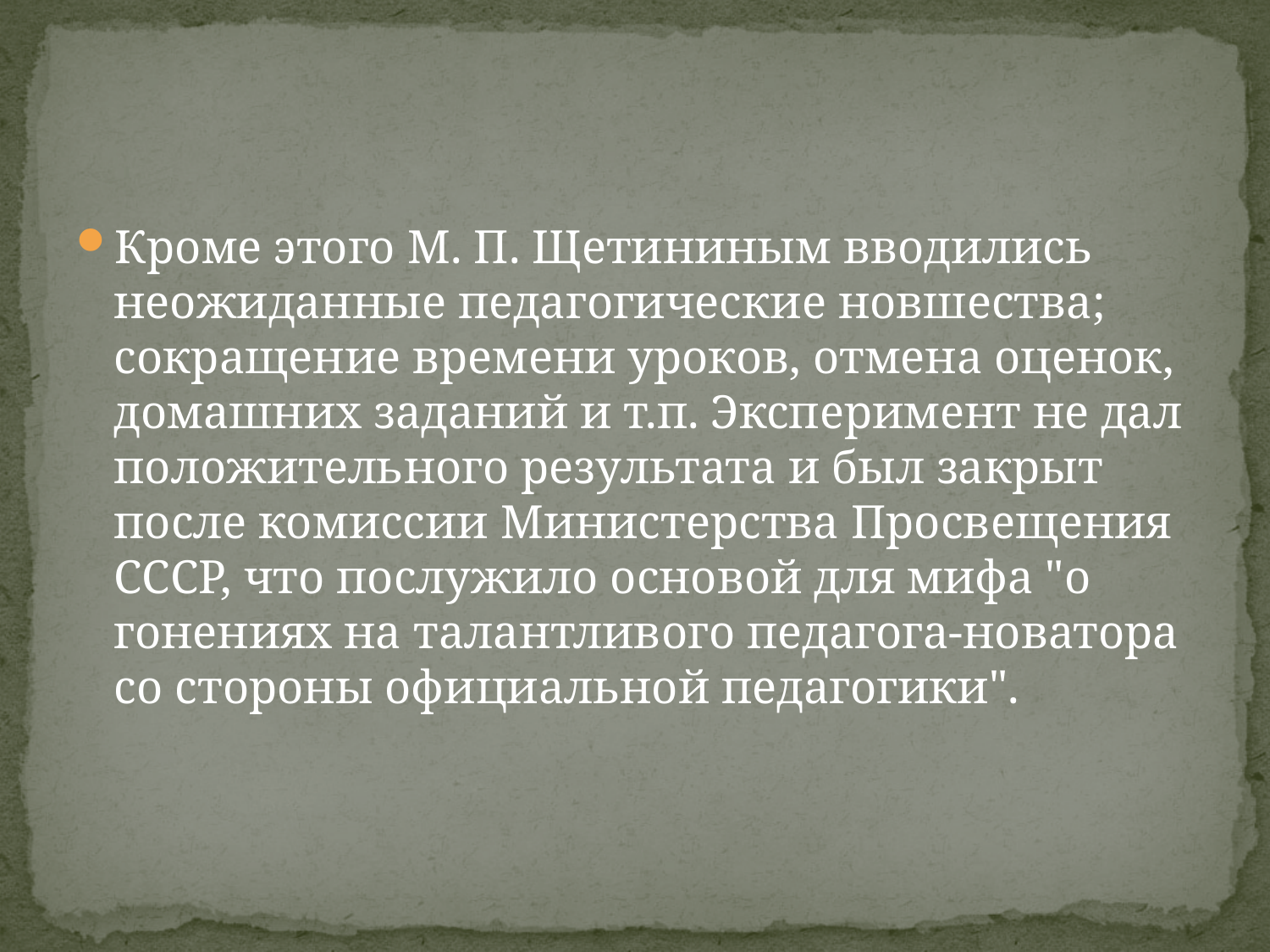

Кроме этого М. П. Щетининым вводились неожиданные педагогические новшества; сокращение времени уроков, отмена оценок, домашних заданий и т.п. Эксперимент не дал положительного результата и был закрыт после комиссии Министерства Просвещения СССР, что послужило основой для мифа "о гонениях на талантливого педагога-новатора со стороны официальной педагогики".